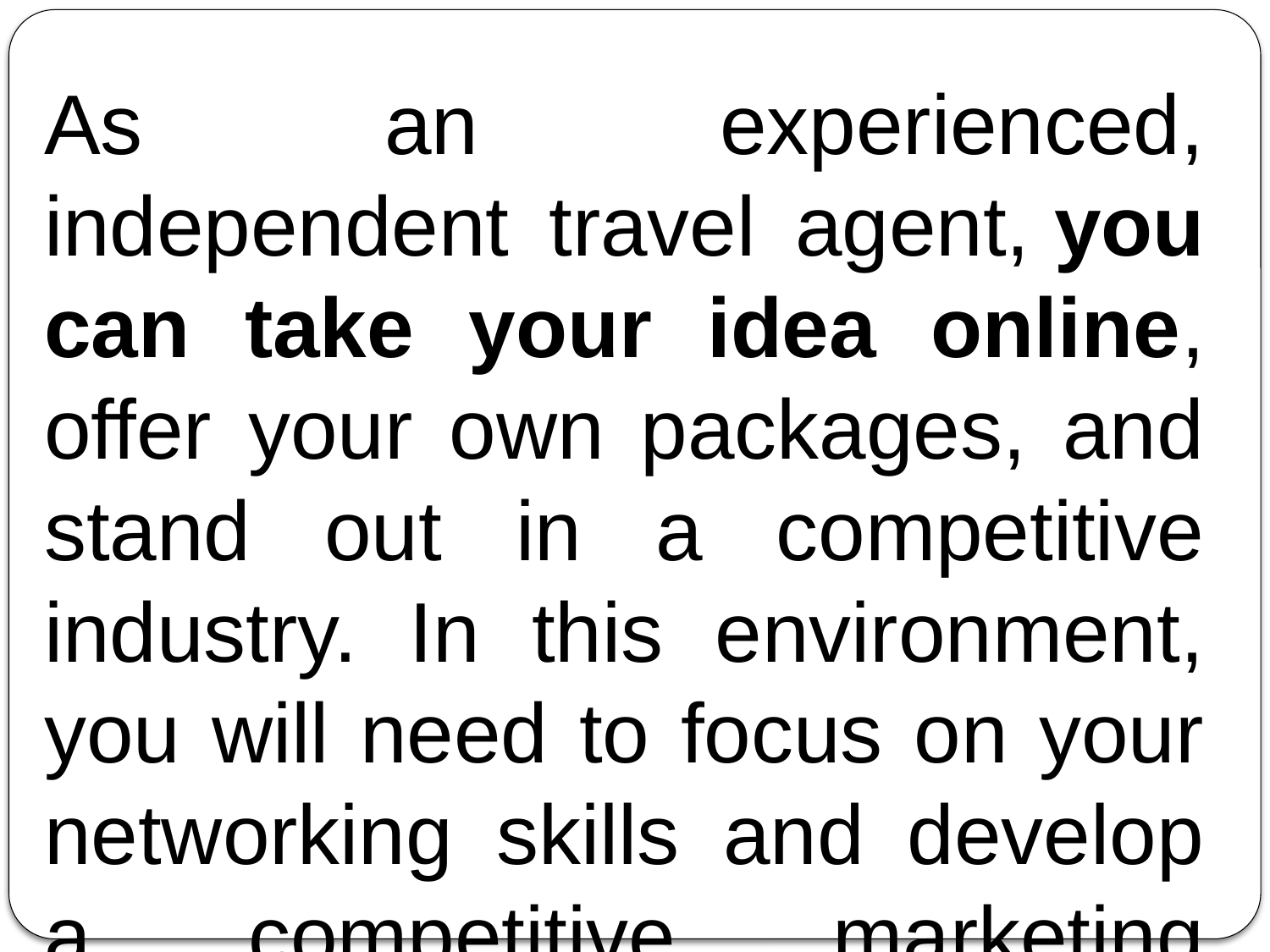

As an experienced, independent travel agent, you can take your idea online, offer your own packages, and stand out in a competitive industry. In this environment, you will need to focus on your networking skills and develop a competitive marketing strategy.